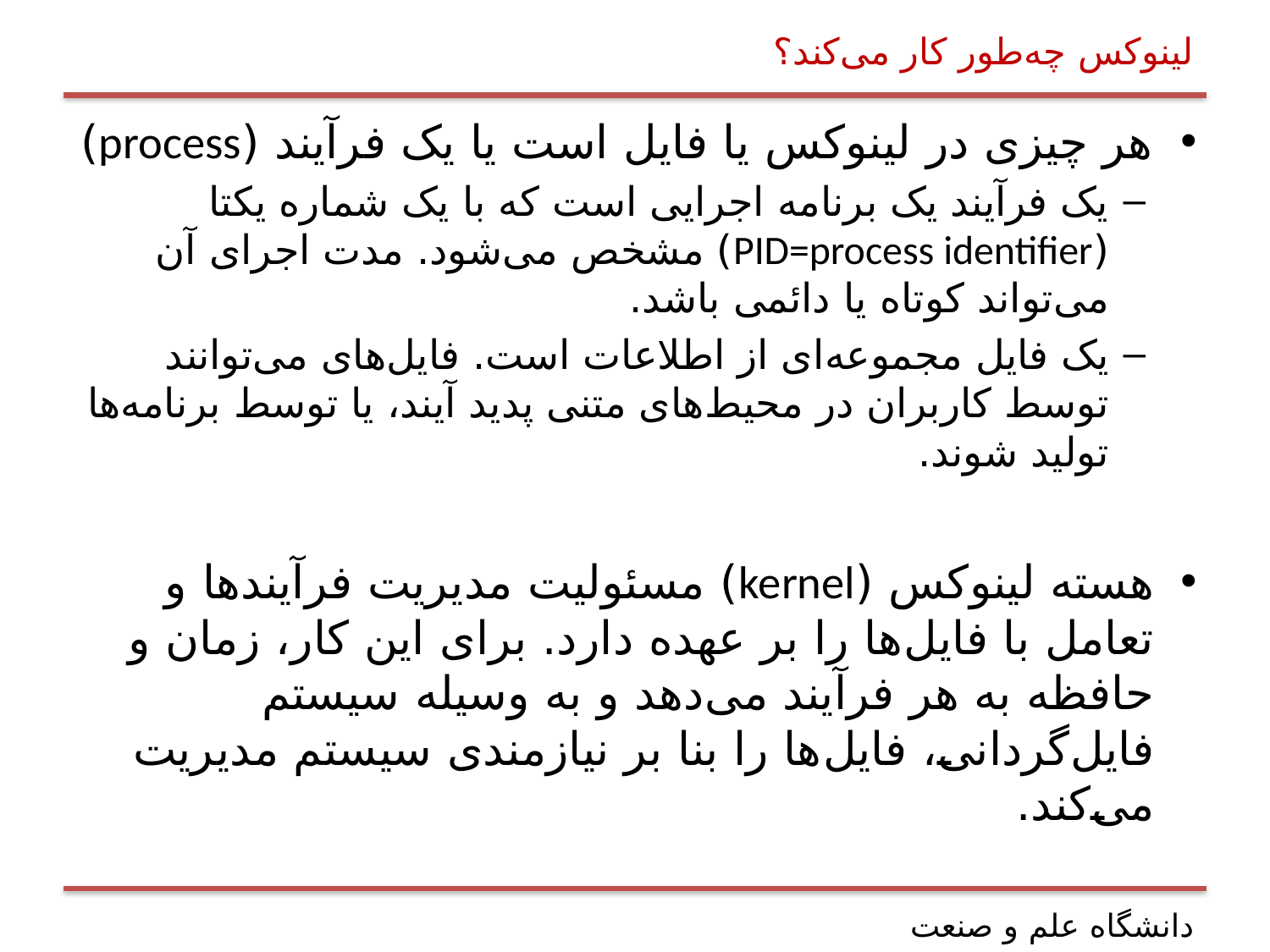

# لینوکس چه‌طور کار می‌کند؟
هر چیزی در لینوکس یا فایل است یا یک فرآیند (process)
یک فرآیند یک برنامه اجرایی است که با یک شماره یکتا (PID=process identifier) مشخص می‌شود. مدت اجرای آن می‌تواند کوتاه یا دائمی باشد.
یک فایل مجموعه‌ای از اطلاعات است. فایل‌های می‌توانند توسط کاربران در محیط‌های متنی پدید آیند، یا توسط برنامه‌ها تولید شوند.

هسته لینوکس (kernel) مسئولیت مدیریت فرآیندها و تعامل با فایل‌ها را بر عهده دارد. برای این کار، زمان و حافظه به هر فرآیند می‌دهد و به وسیله سیستم فایل‌گردانی، فایل‌ها را بنا بر نیازمندی سیستم مدیریت می‌کند.